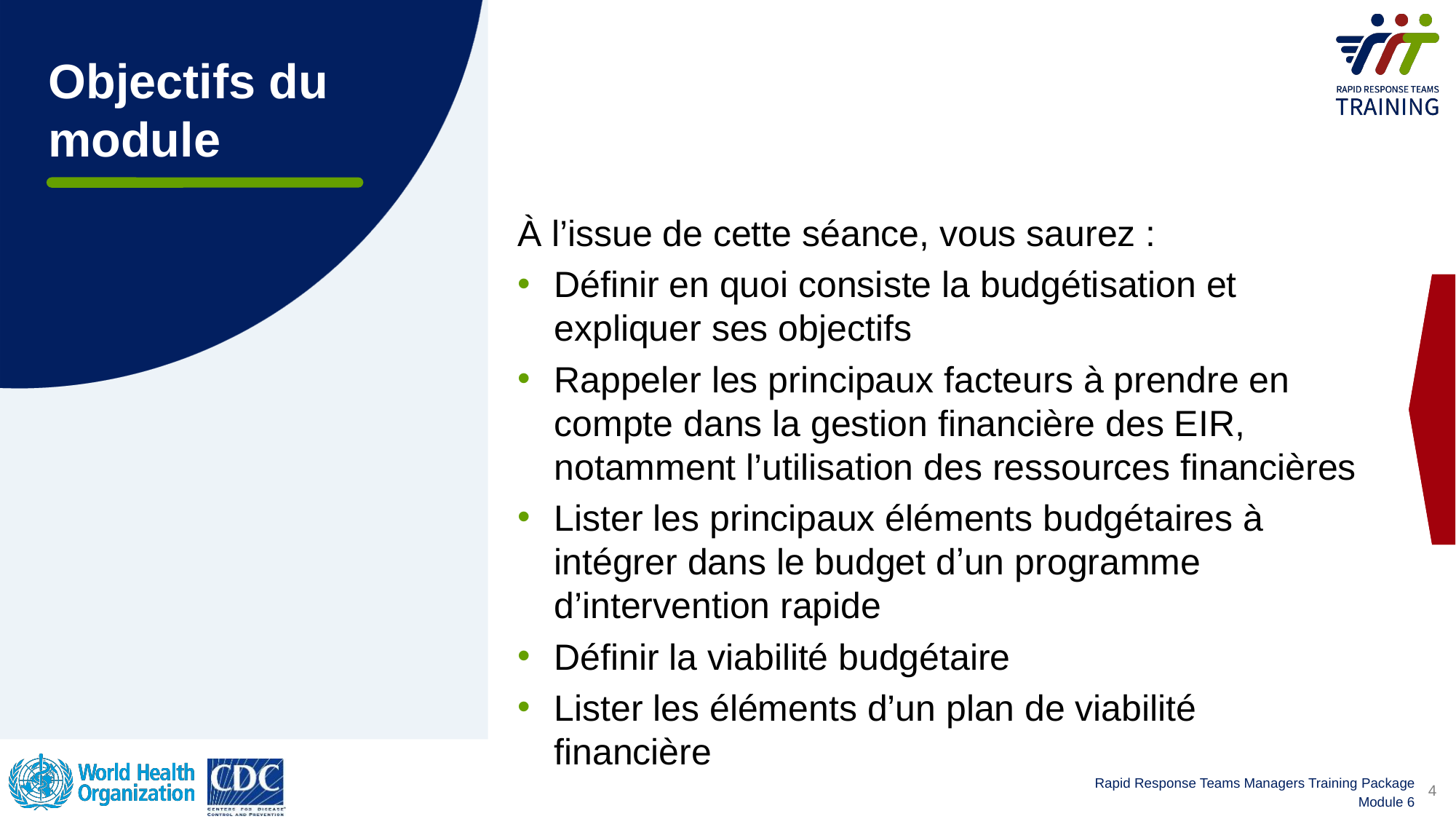

Objectifs du module
À l’issue de cette séance, vous saurez :
Définir en quoi consiste la budgétisation et expliquer ses objectifs
Rappeler les principaux facteurs à prendre en compte dans la gestion financière des EIR, notamment l’utilisation des ressources financières
Lister les principaux éléments budgétaires à intégrer dans le budget dʼun programme d’intervention rapide
Définir la viabilité budgétaire
Lister les éléments d’un plan de viabilité financière

4